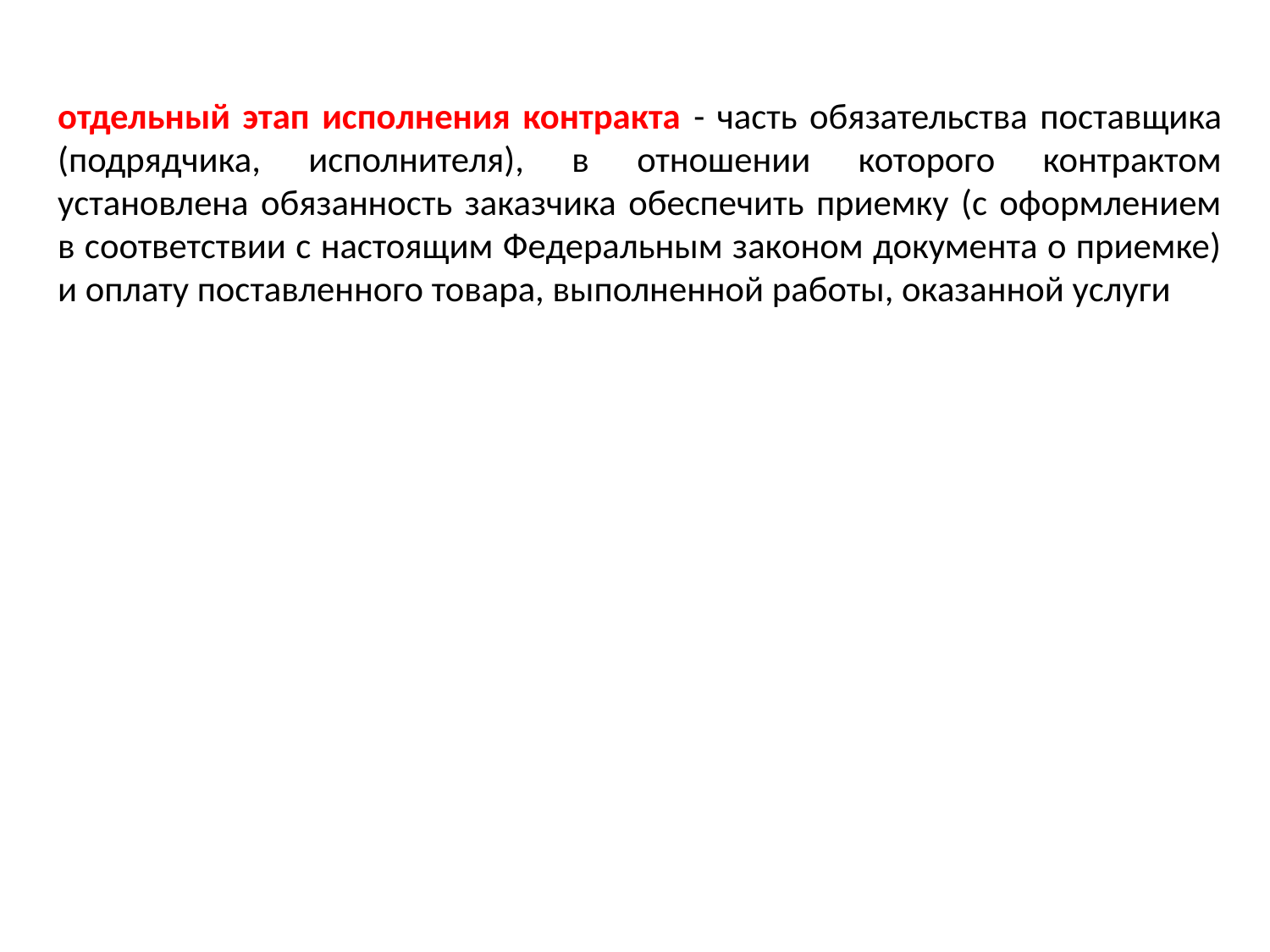

отдельный этап исполнения контракта - часть обязательства поставщика (подрядчика, исполнителя), в отношении которого контрактом установлена обязанность заказчика обеспечить приемку (с оформлением в соответствии с настоящим Федеральным законом документа о приемке) и оплату поставленного товара, выполненной работы, оказанной услуги